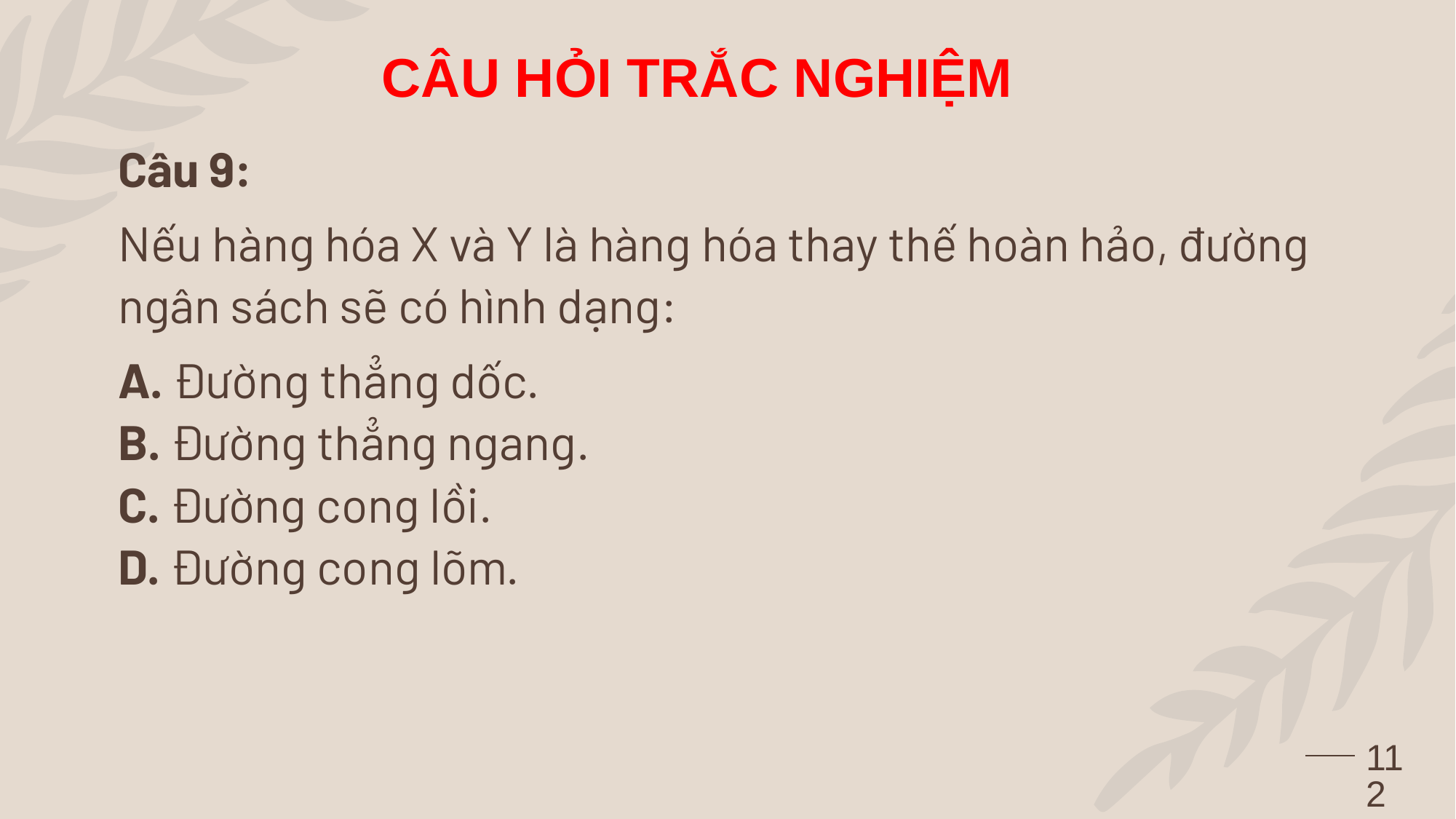

CÂU HỎI TRẮC NGHIỆM
Câu 9:
Nếu hàng hóa X và Y là hàng hóa thay thế hoàn hảo, đường ngân sách sẽ có hình dạng:
A. Đường thẳng dốc.
B. Đường thẳng ngang.
C. Đường cong lồi.
D. Đường cong lõm.
112